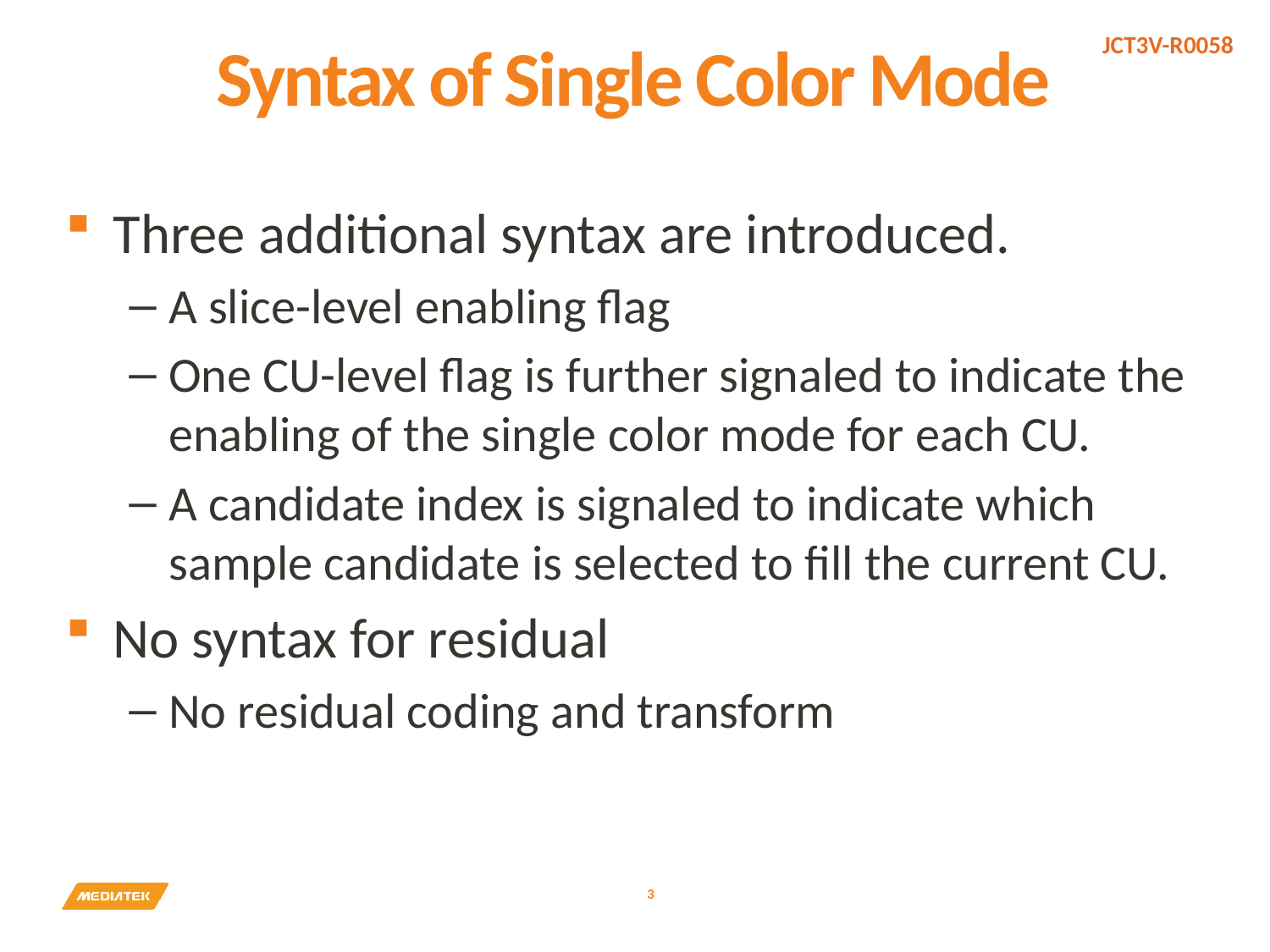

# Syntax of Single Color Mode
Three additional syntax are introduced.
A slice-level enabling flag
One CU-level flag is further signaled to indicate the enabling of the single color mode for each CU.
A candidate index is signaled to indicate which sample candidate is selected to fill the current CU.
No syntax for residual
No residual coding and transform

3